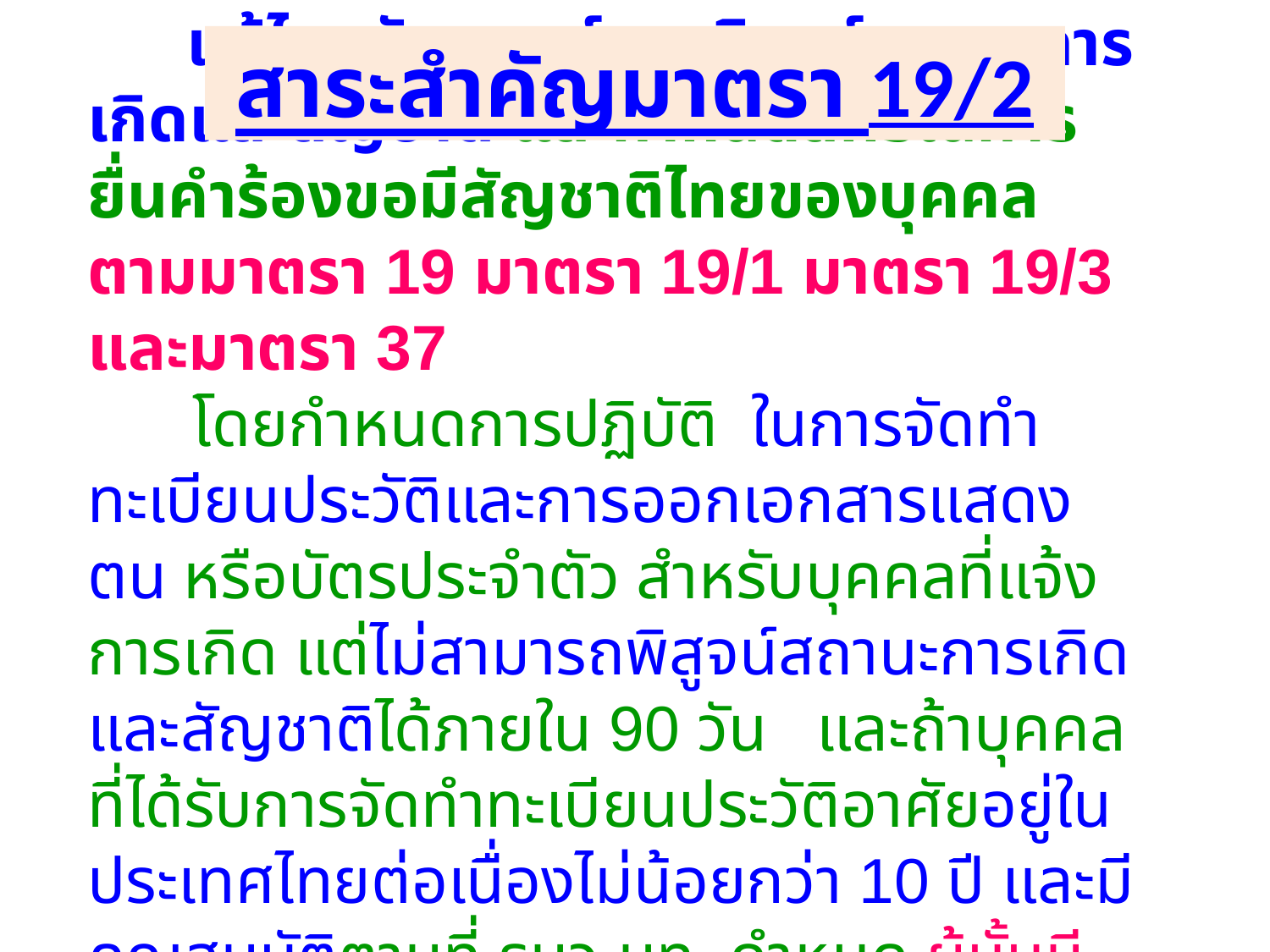

สาระสำคัญมาตรา 19/2
# แก้ไขหลักเกณฑ์การพิสูจน์สถานะการเกิดและสัญชาติ และกำหนดสิทธิในการยื่นคำร้องขอมีสัญชาติไทยของบุคคลตามมาตรา 19 มาตรา 19/1 มาตรา 19/3 และมาตรา 37 โดยกำหนดการปฏิบัติ  ในการจัดทำทะเบียนประวัติและการออกเอกสารแสดงตน หรือบัตรประจำตัว สำหรับบุคคลที่แจ้งการเกิด แต่ไม่สามารถพิสูจน์สถานะการเกิดและสัญชาติได้ภายใน 90 วัน   และถ้าบุคคลที่ได้รับการจัดทำทะเบียนประวัติอาศัยอยู่ในประเทศไทยต่อเนื่องไม่น้อยกว่า 10 ปี และมีคุณสมบัติตามที่ รมว.มท. กำหนด ผู้นั้นมีสิทธิยื่นขอมีสัญชาติไทยได้